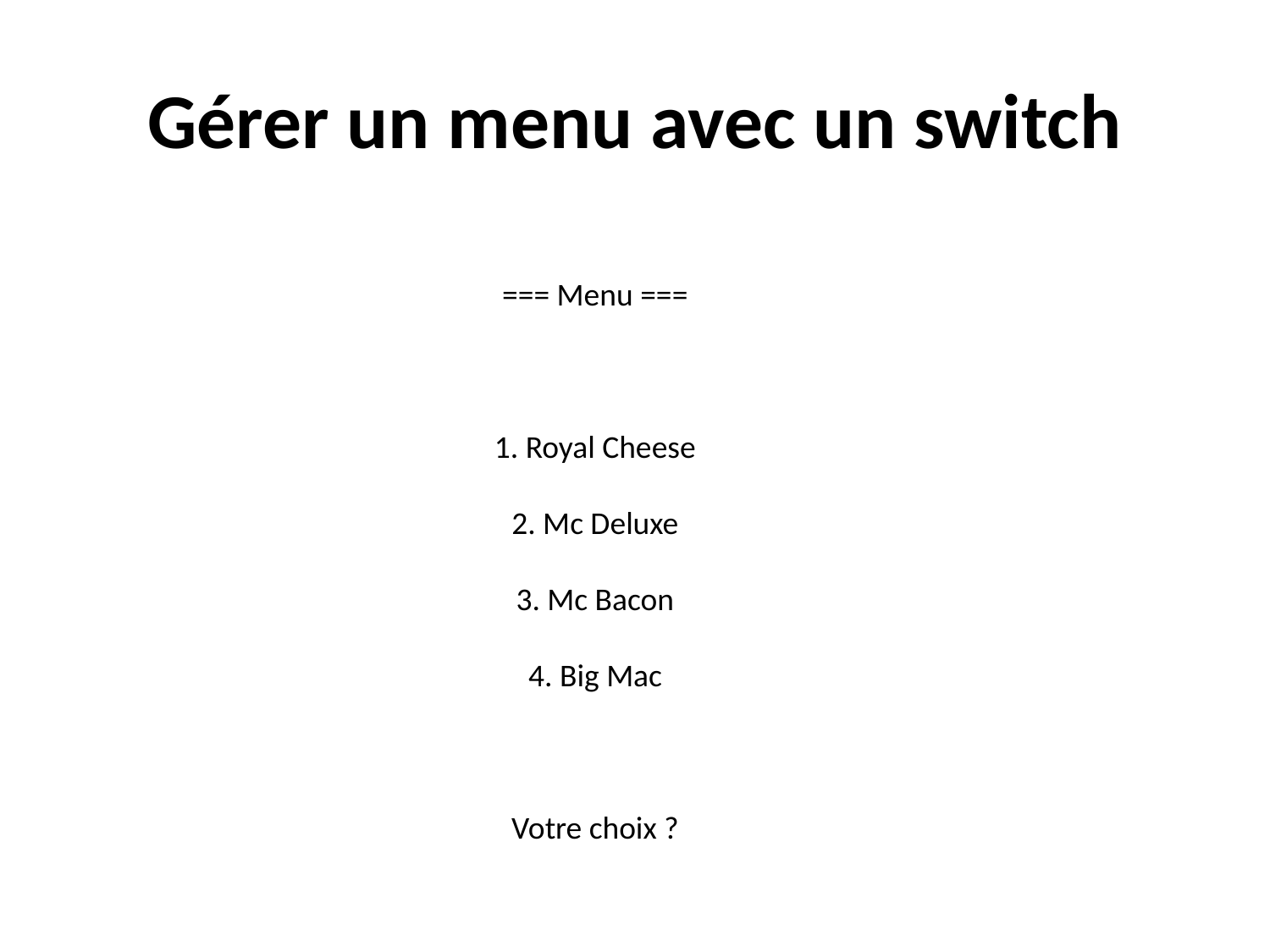

# Gérer un menu avec un switch
=== Menu ===

1. Royal Cheese

2. Mc Deluxe

3. Mc Bacon

4. Big Mac

Votre choix ?